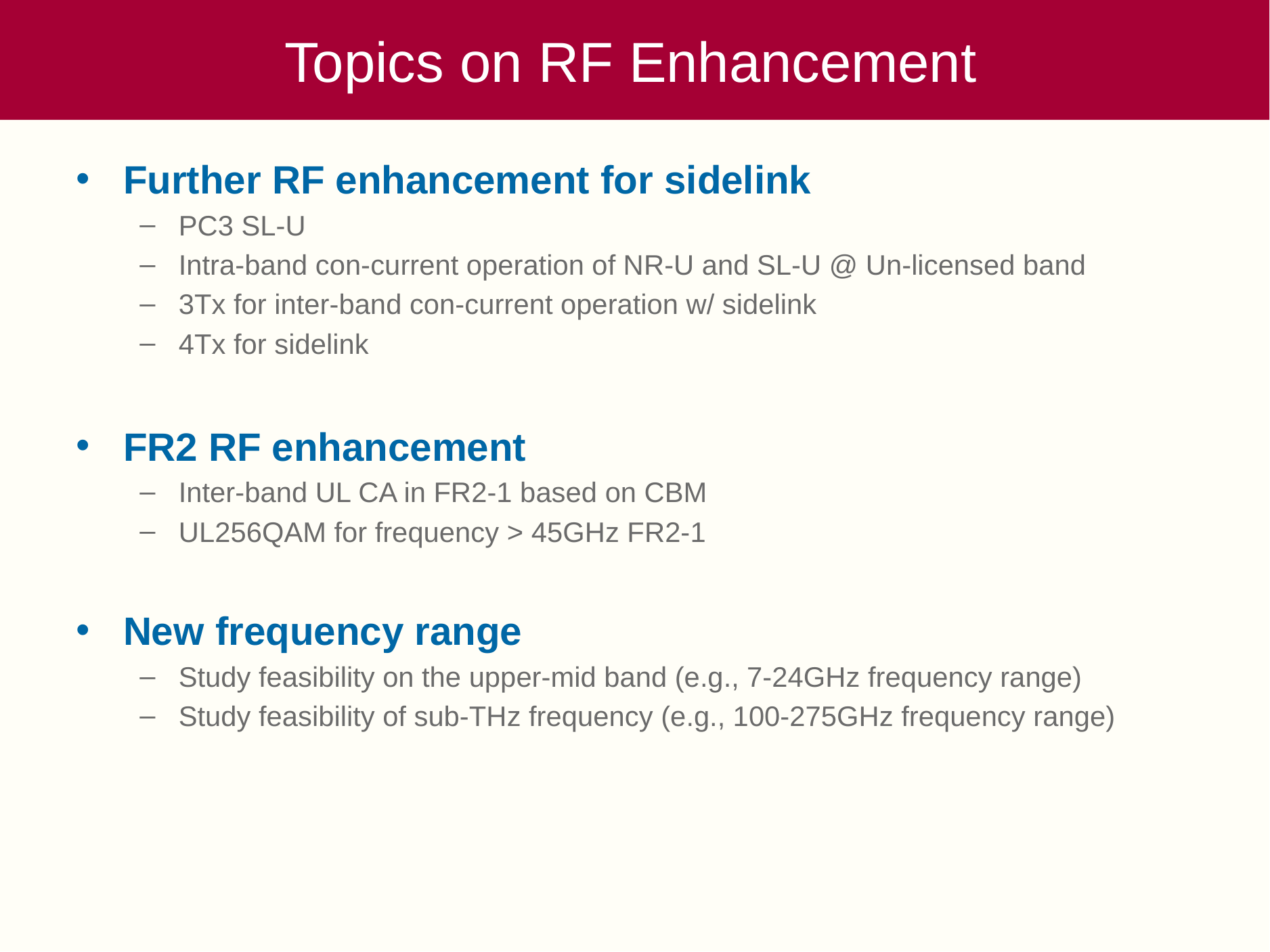

# Topics on RF Enhancement
Further RF enhancement for sidelink
PC3 SL-U
Intra-band con-current operation of NR-U and SL-U @ Un-licensed band
3Tx for inter-band con-current operation w/ sidelink
4Tx for sidelink

FR2 RF enhancement
Inter-band UL CA in FR2-1 based on CBM
UL256QAM for frequency > 45GHz FR2-1

New frequency range
Study feasibility on the upper-mid band (e.g., 7-24GHz frequency range)
Study feasibility of sub-THz frequency (e.g., 100-275GHz frequency range)